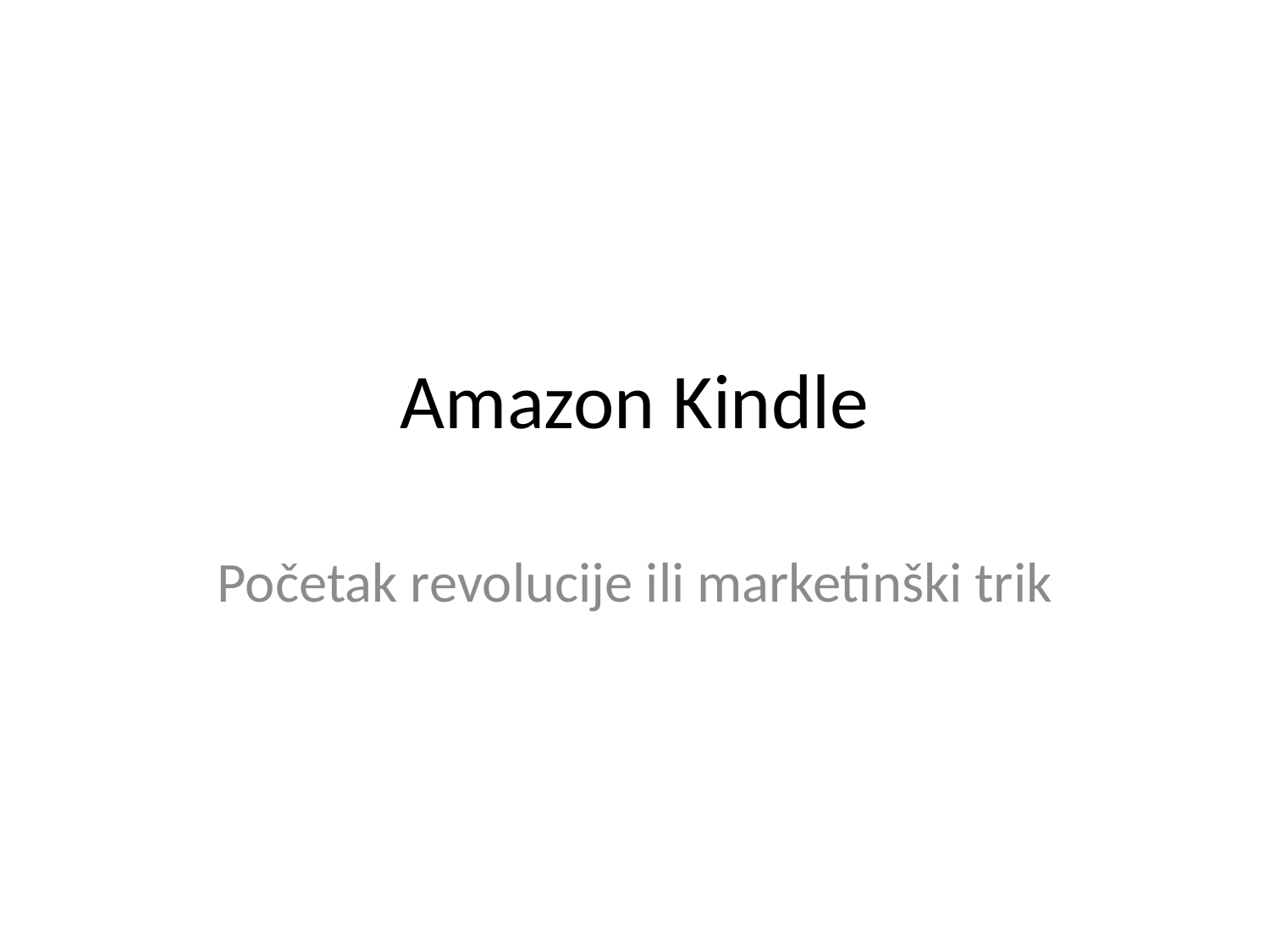

# Amazon Kindle
Početak revolucije ili marketinški trik